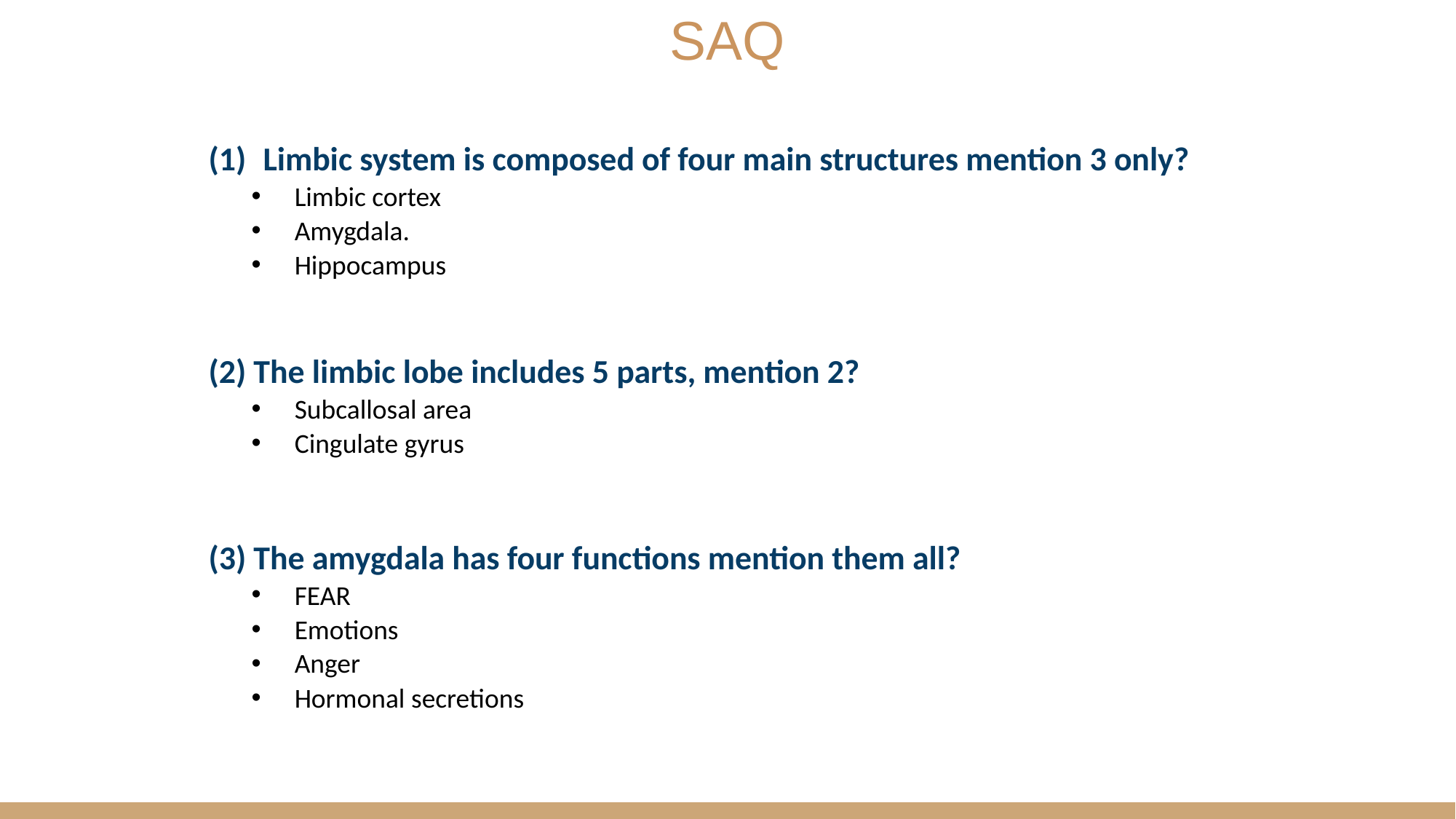

Limbic system is composed of four main structures mention 3 only?
Limbic cortex
Amygdala.
Hippocampus

(2) The limbic lobe includes 5 parts, mention 2?
Subcallosal area
Cingulate gyrus

(3) The amygdala has four functions mention them all?
FEAR
Emotions
Anger
Hormonal secretions